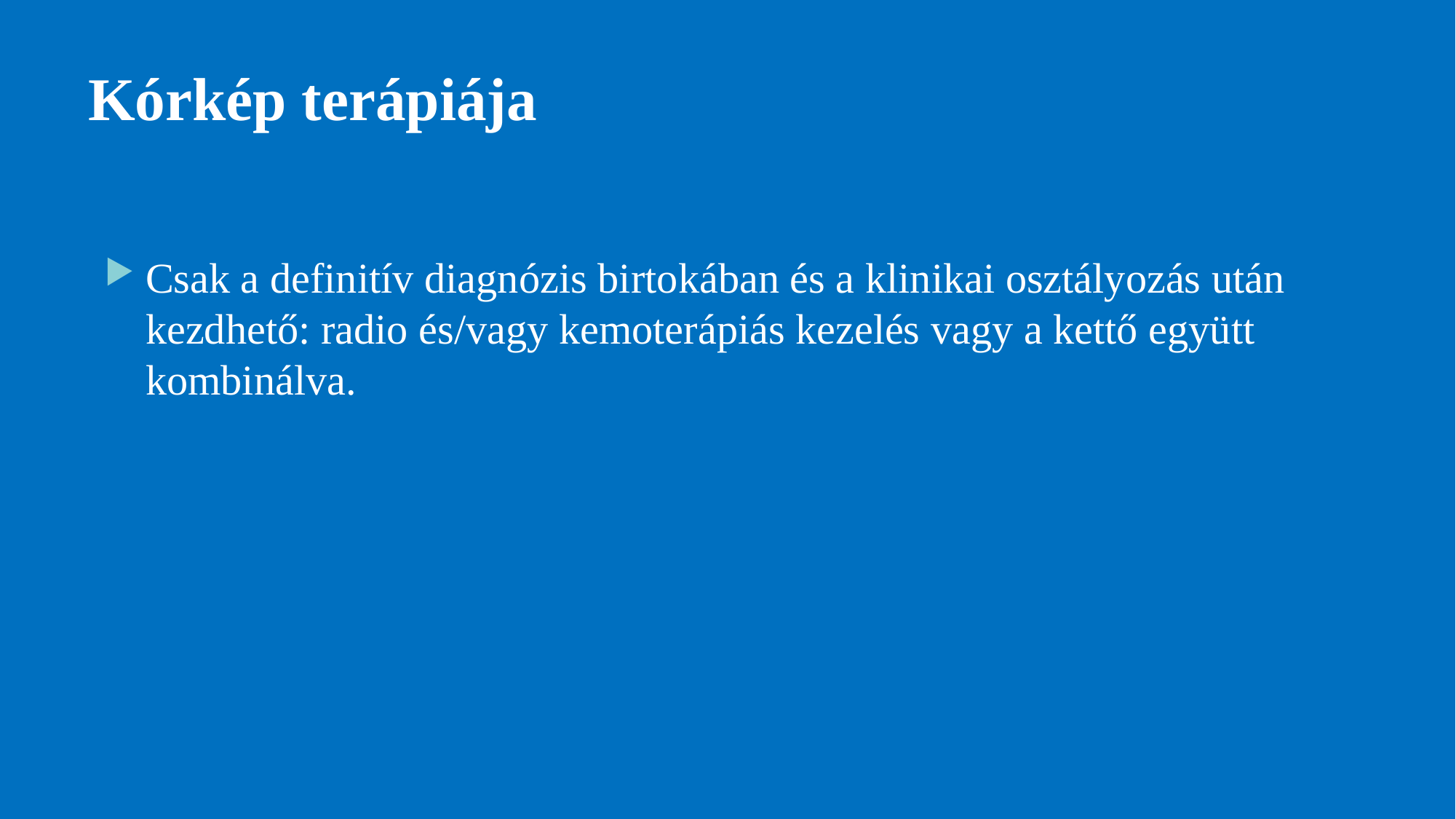

# Kórkép terápiája
Csak a definitív diagnózis birtokában és a klinikai osztályozás után kezdhető: radio és/vagy kemoterápiás kezelés vagy a kettő együtt kombinálva.